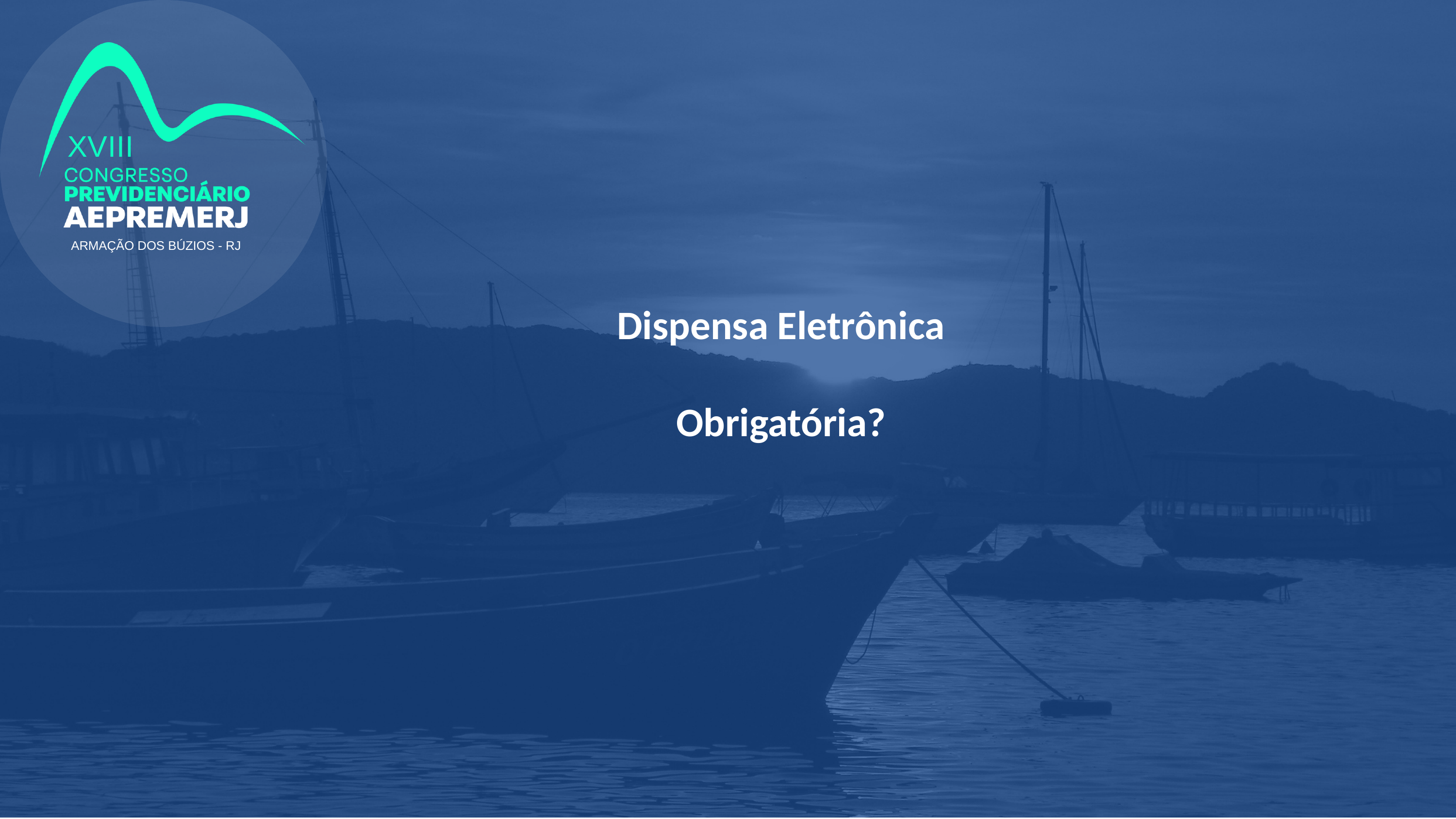

XVIII

ARMAÇÃO DOS BÚZIOS - RJ
Dispensa Eletrônica

Obrigatória?